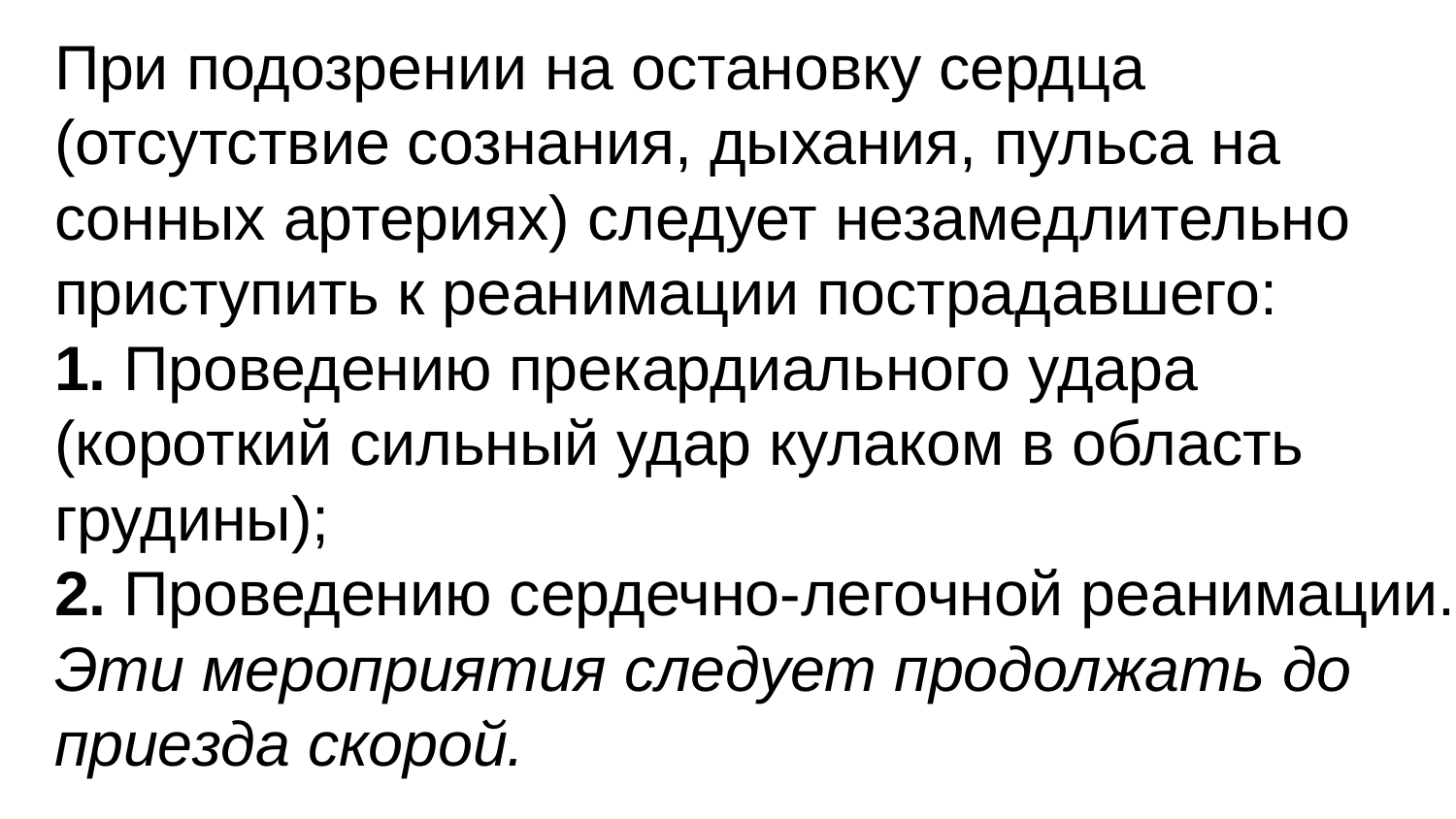

При подозрении на остановку сердца (отсутствие сознания, дыхания, пульса на сонных артериях) следует незамедлительно приступить к реанимации пострадавшего:
1. Проведению прекардиального удара (короткий сильный удар кулаком в область грудины);
2. Проведению сердечно-легочной реанимации.
Эти мероприятия следует продолжать до приезда скорой.